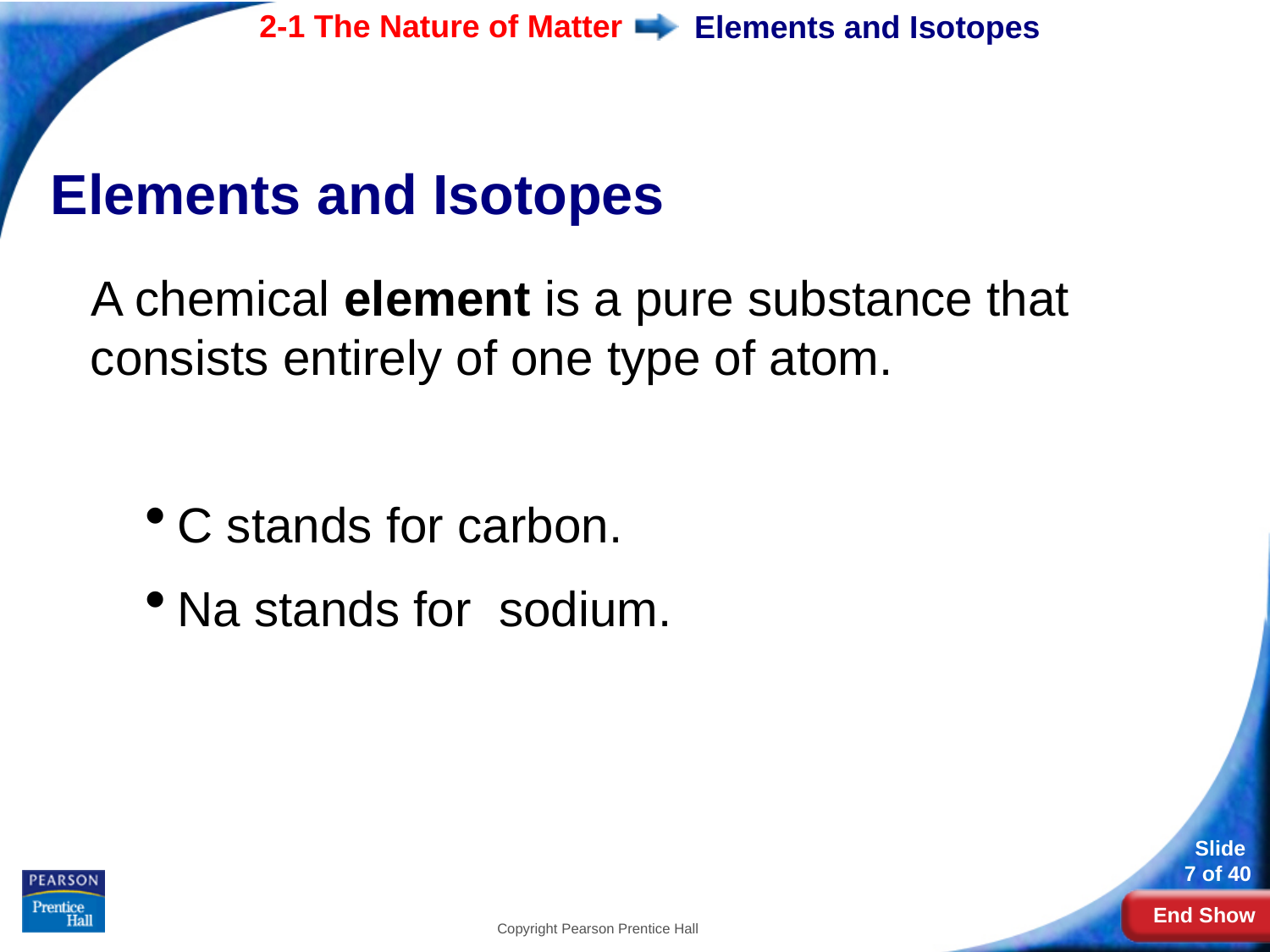

# Elements and Isotopes
Elements and Isotopes
A chemical element is a pure substance that consists entirely of one type of atom.

C stands for carbon.
Na stands for  sodium.

Copyright Pearson Prentice Hall